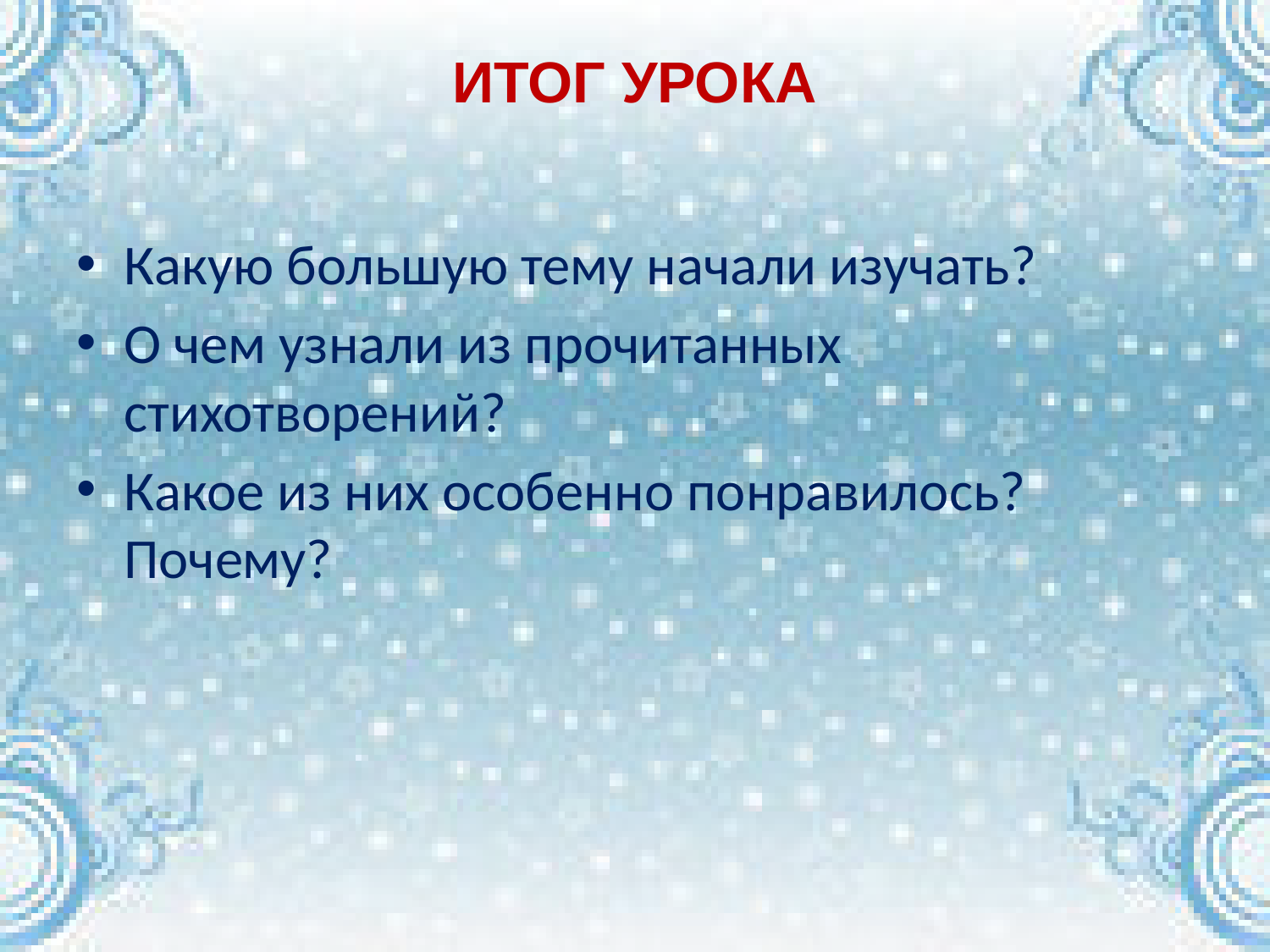

# ИТОГ УРОКА
Какую большую тему начали изучать?
О чем узнали из прочитанных стихотворений?
Какое из них особенно понравилось? Почему?